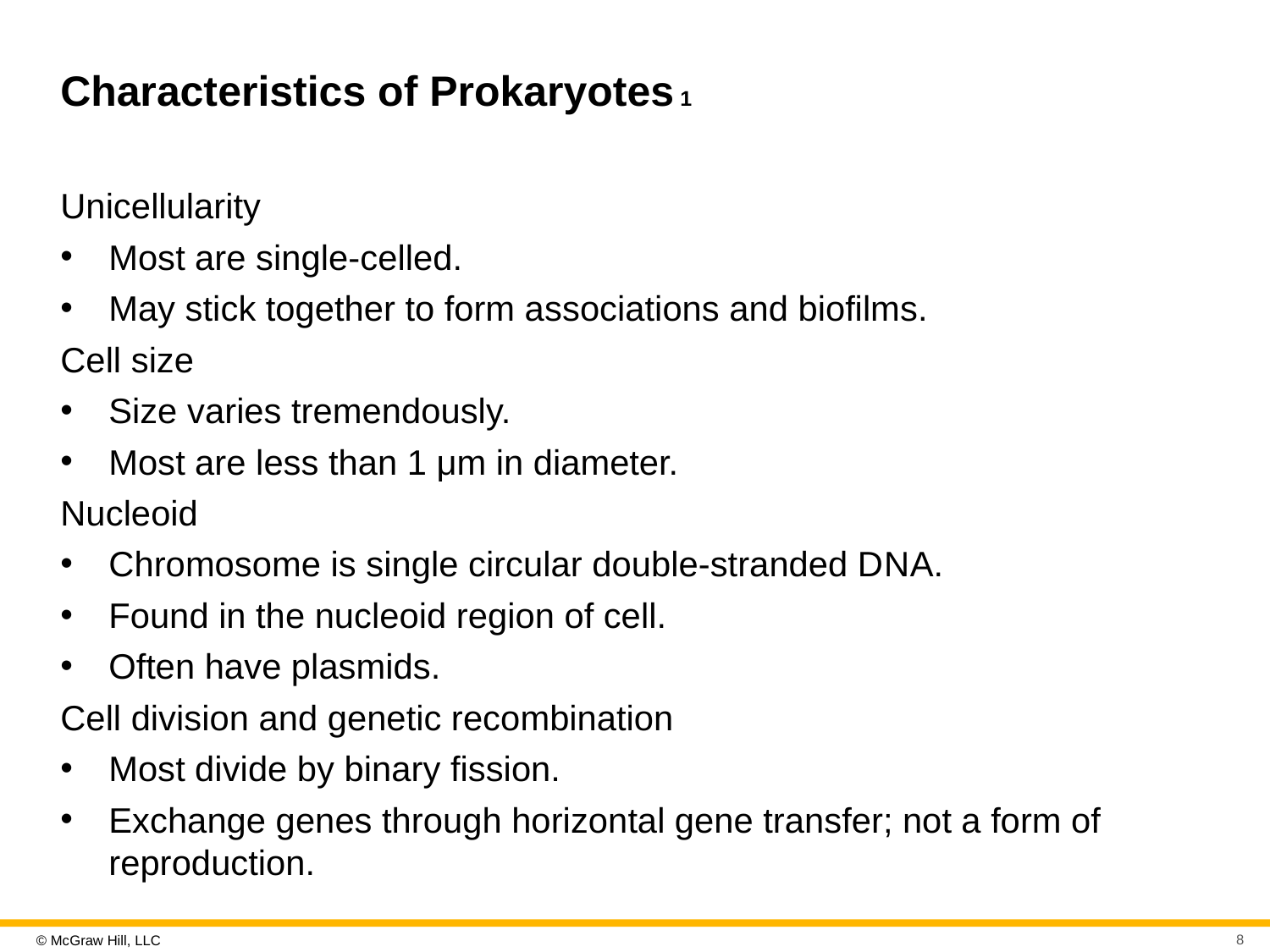

# Characteristics of Prokaryotes 1
Unicellularity
Most are single-celled.
May stick together to form associations and biofilms.
Cell size
Size varies tremendously.
Most are less than 1 μm in diameter.
Nucleoid
Chromosome is single circular double-stranded D N A.
Found in the nucleoid region of cell.
Often have plasmids.
Cell division and genetic recombination
Most divide by binary fission.
Exchange genes through horizontal gene transfer; not a form of reproduction.
8